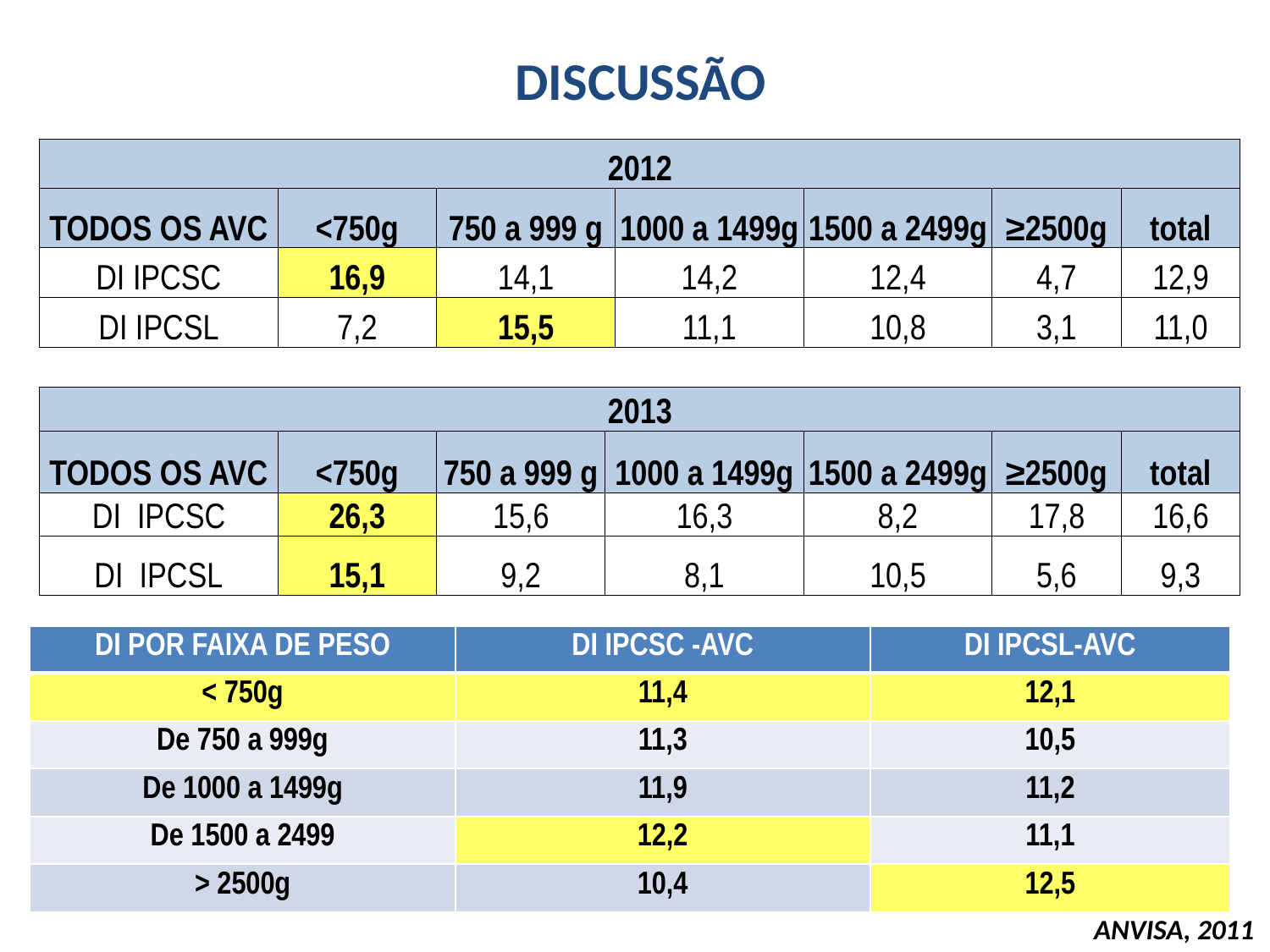

# DISCUSSÃO
| 2012 |  |  |  |  |  |  |
| --- | --- | --- | --- | --- | --- | --- |
| TODOS OS AVC | <750g | 750 a 999 g | 1000 a 1499g | 1500 a 2499g | ≥2500g | total |
| DI IPCSC | 16,9 | 14,1 | 14,2 | 12,4 | 4,7 | 12,9 |
| DI IPCSL | 7,2 | 15,5 | 11,1 | 10,8 | 3,1 | 11,0 |
| 2013 |  |  |  |  |  |  |
| --- | --- | --- | --- | --- | --- | --- |
| TODOS OS AVC | <750g | 750 a 999 g | 1000 a 1499g | 1500 a 2499g | ≥2500g | total |
| DI IPCSC | 26,3 | 15,6 | 16,3 | 8,2 | 17,8 | 16,6 |
| DI IPCSL | 15,1 | 9,2 | 8,1 | 10,5 | 5,6 | 9,3 |
| DI POR FAIXA DE PESO | DI IPCSC -AVC | DI IPCSL-AVC |
| --- | --- | --- |
| < 750g | 11,4 | 12,1 |
| De 750 a 999g | 11,3 | 10,5 |
| De 1000 a 1499g | 11,9 | 11,2 |
| De 1500 a 2499 | 12,2 | 11,1 |
| > 2500g | 10,4 | 12,5 |
ANVISA, 2011